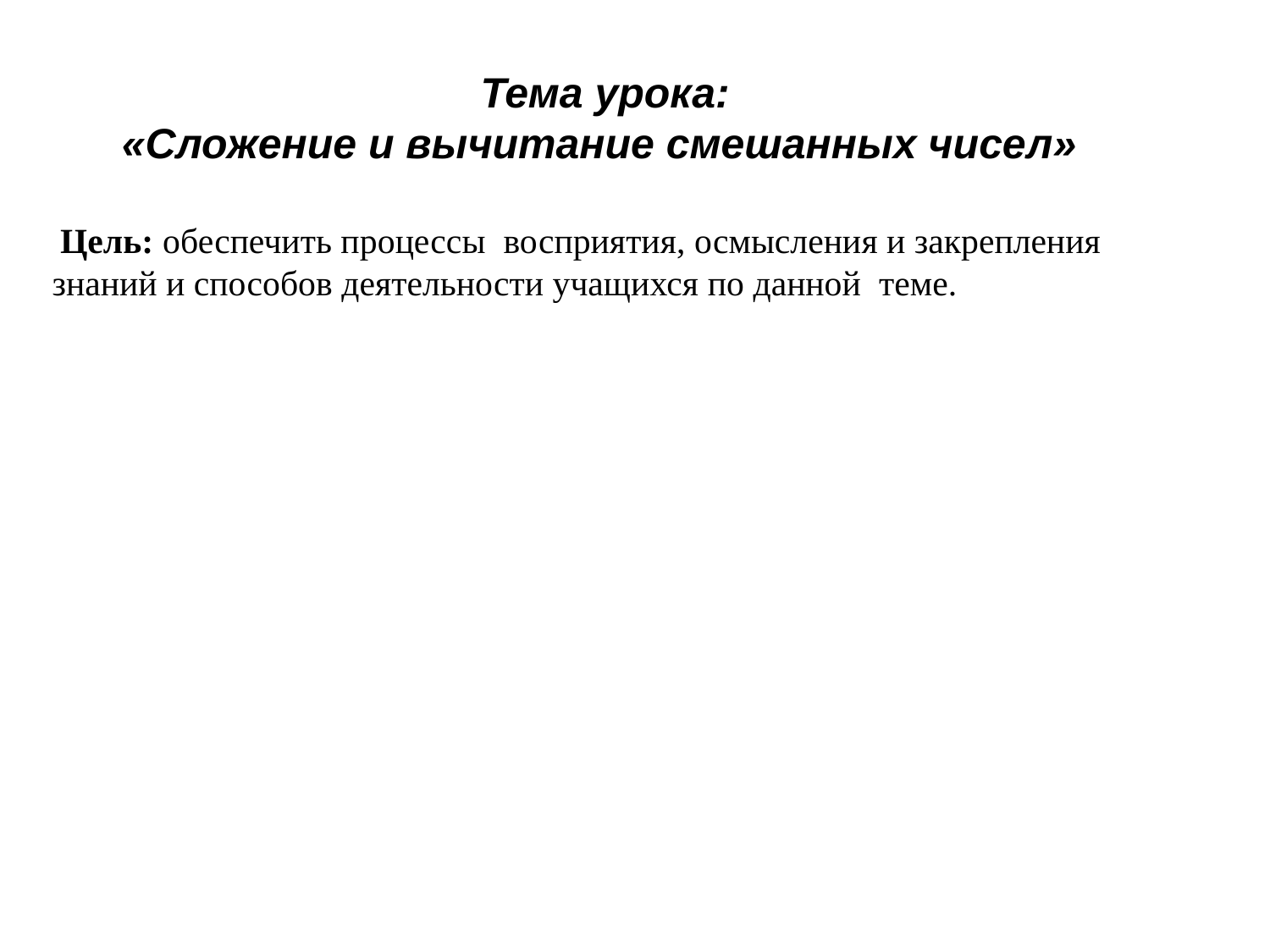

Тема урока:
«Сложение и вычитание смешанных чисел»
 Цель: обеспечить процессы  восприятия, осмысления и закрепления знаний и способов деятельности учащихся по данной  теме.